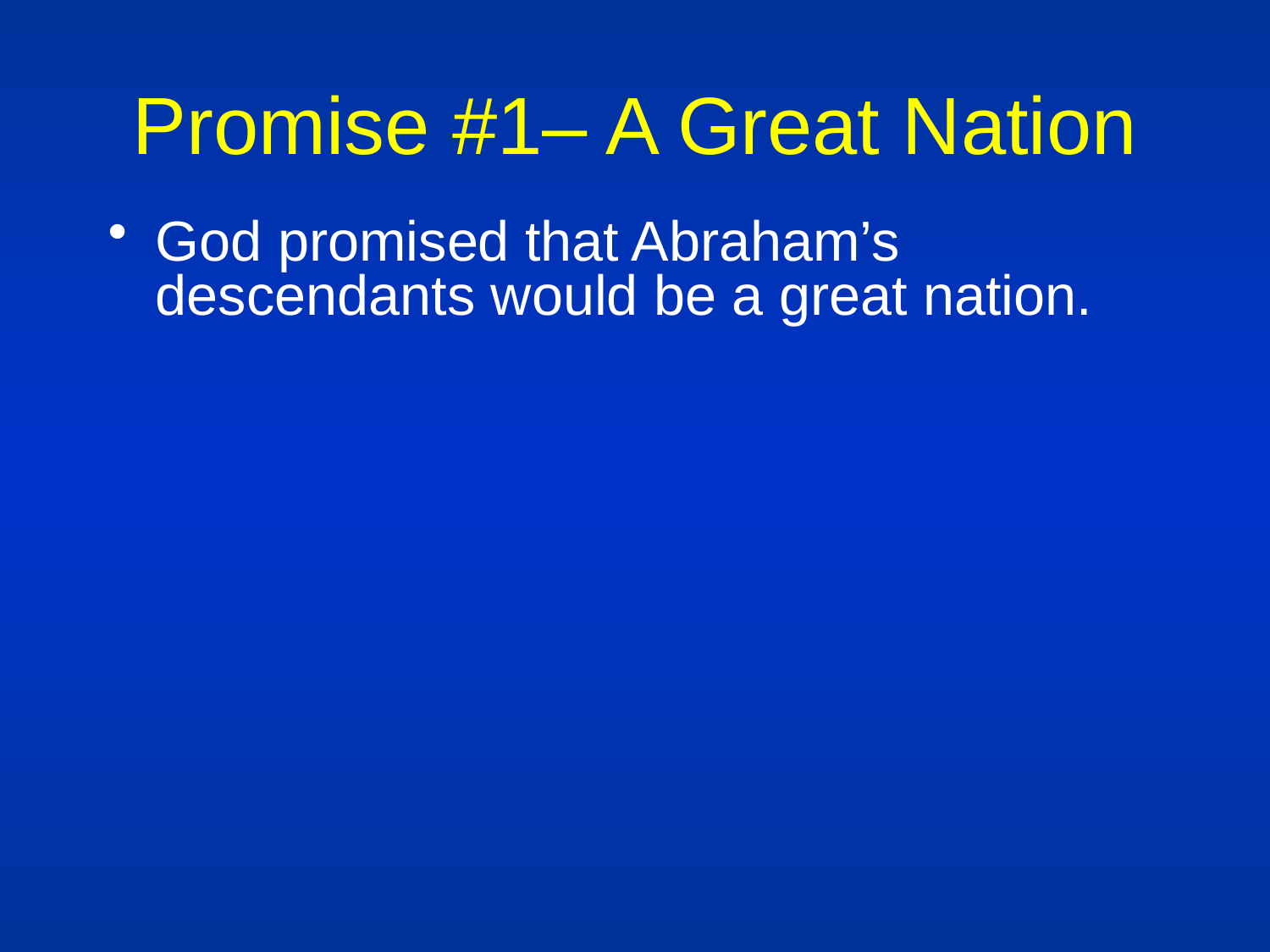

# Promise #1– A Great Nation
God promised that Abraham’s descendants would be a great nation.